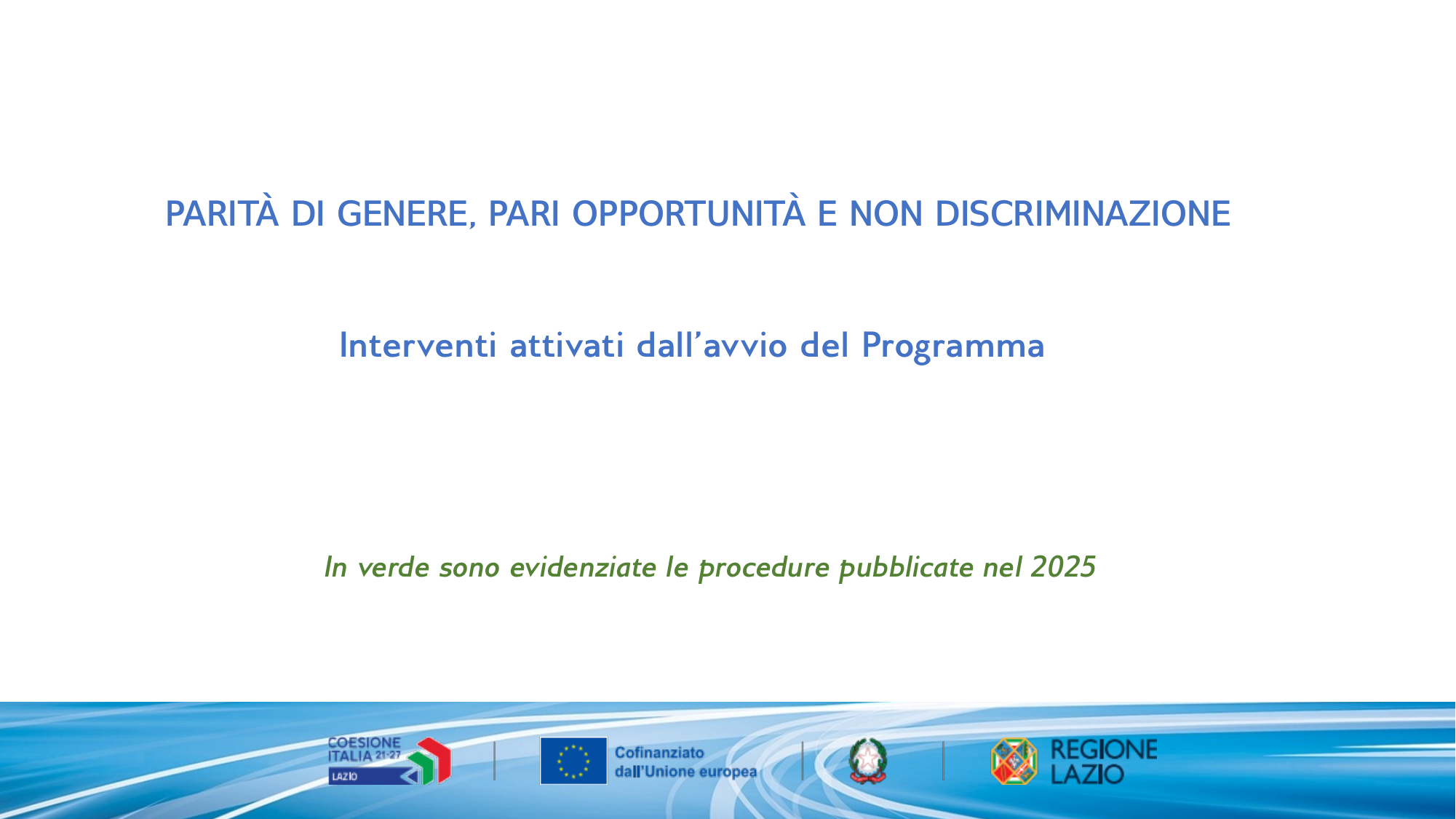

PARITÀ DI GENERE, PARI OPPORTUNITÀ E NON DISCRIMINAZIONE

Interventi attivati dall’avvio del Programma
In verde sono evidenziate le procedure pubblicate nel 2025